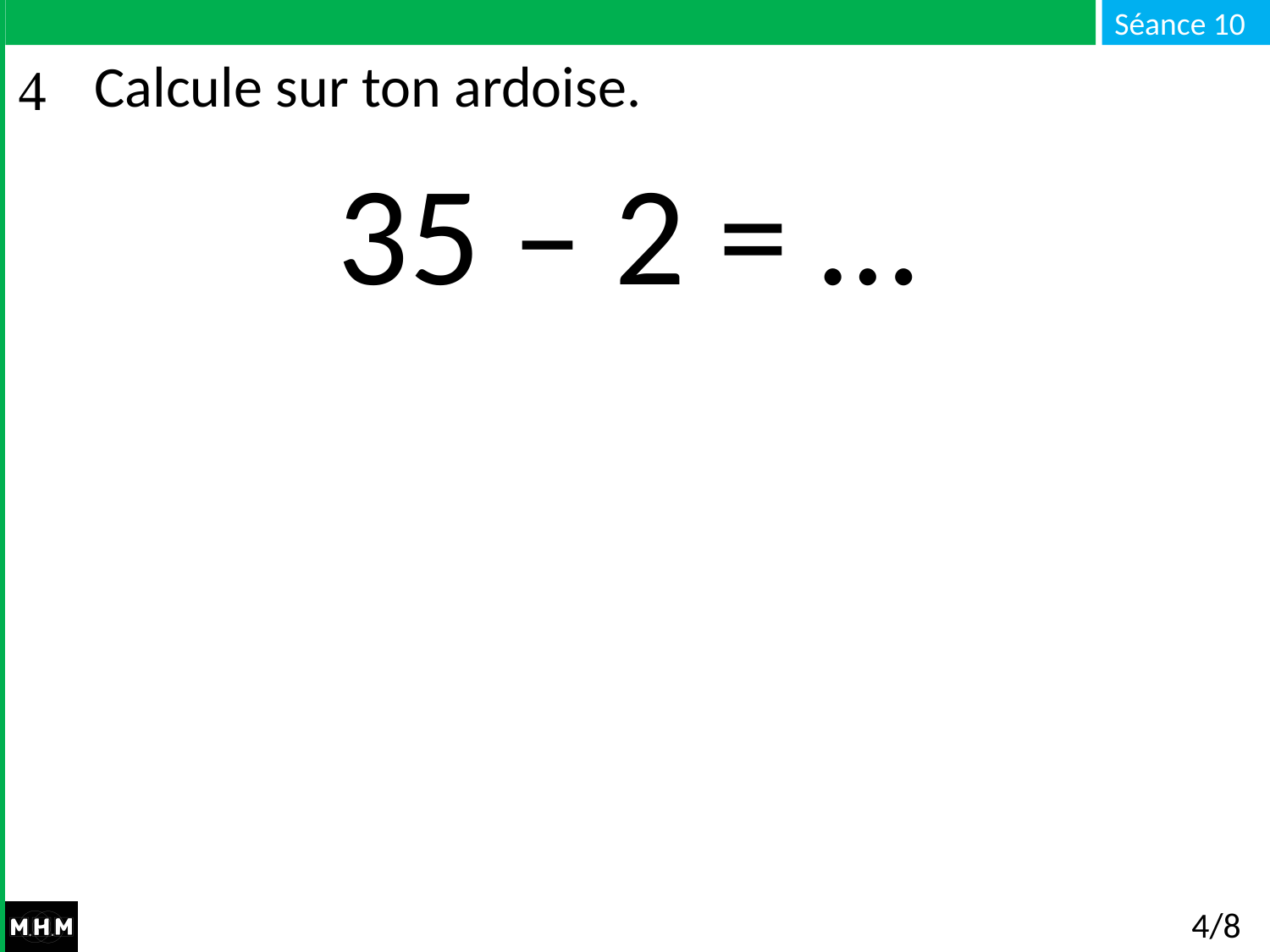

# Calcule sur ton ardoise.
35 – 2 = …
4/8